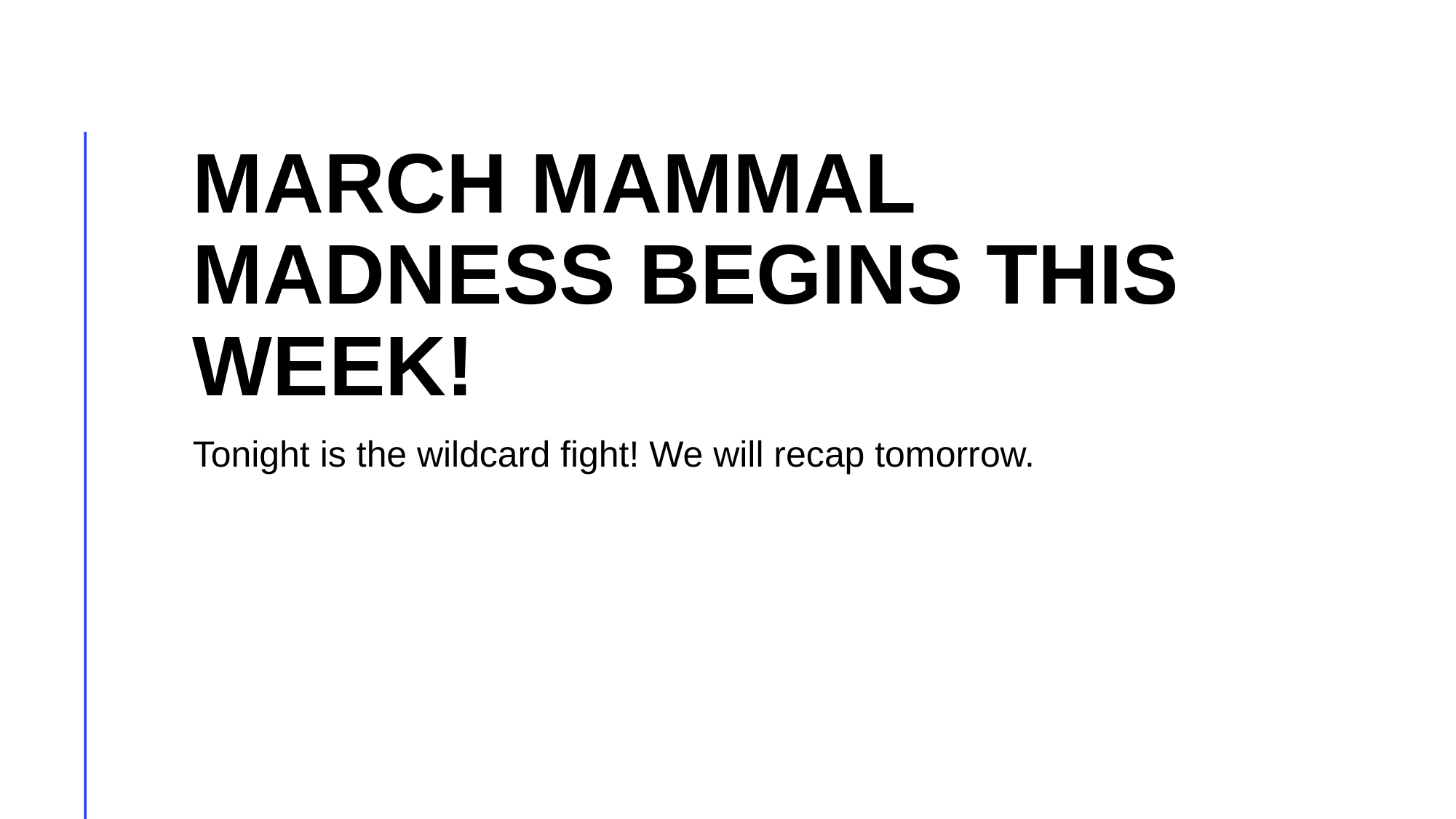

# March mammal madness begins this week!
Tonight is the wildcard fight! We will recap tomorrow.